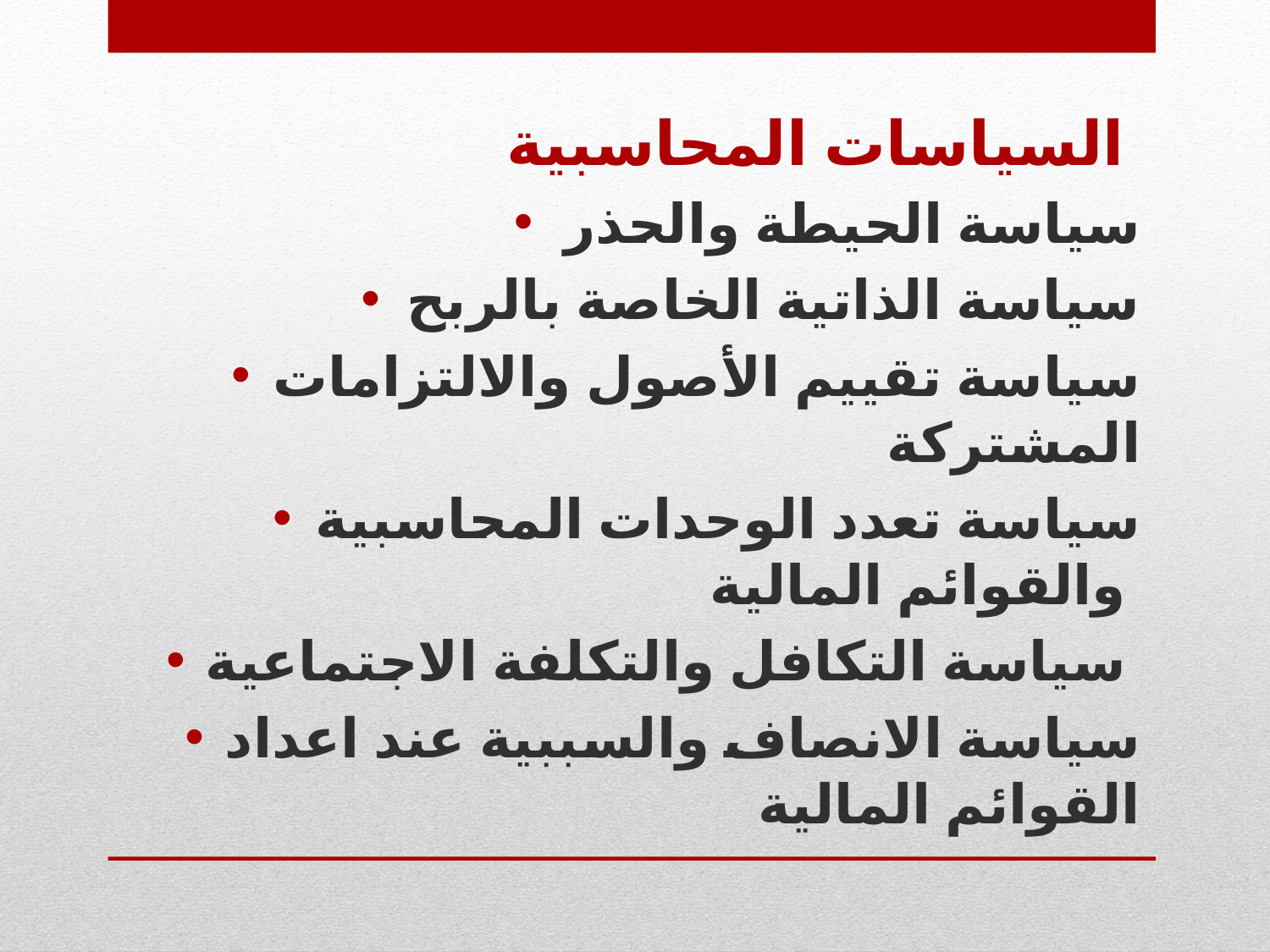

السياسات المحاسبية
سياسة الحيطة والحذر
سياسة الذاتية الخاصة بالربح
سياسة تقييم الأصول والالتزامات المشتركة
سياسة تعدد الوحدات المحاسبية والقوائم المالية
سياسة التكافل والتكلفة الاجتماعية
سياسة الانصاف والسببية عند اعداد القوائم المالية